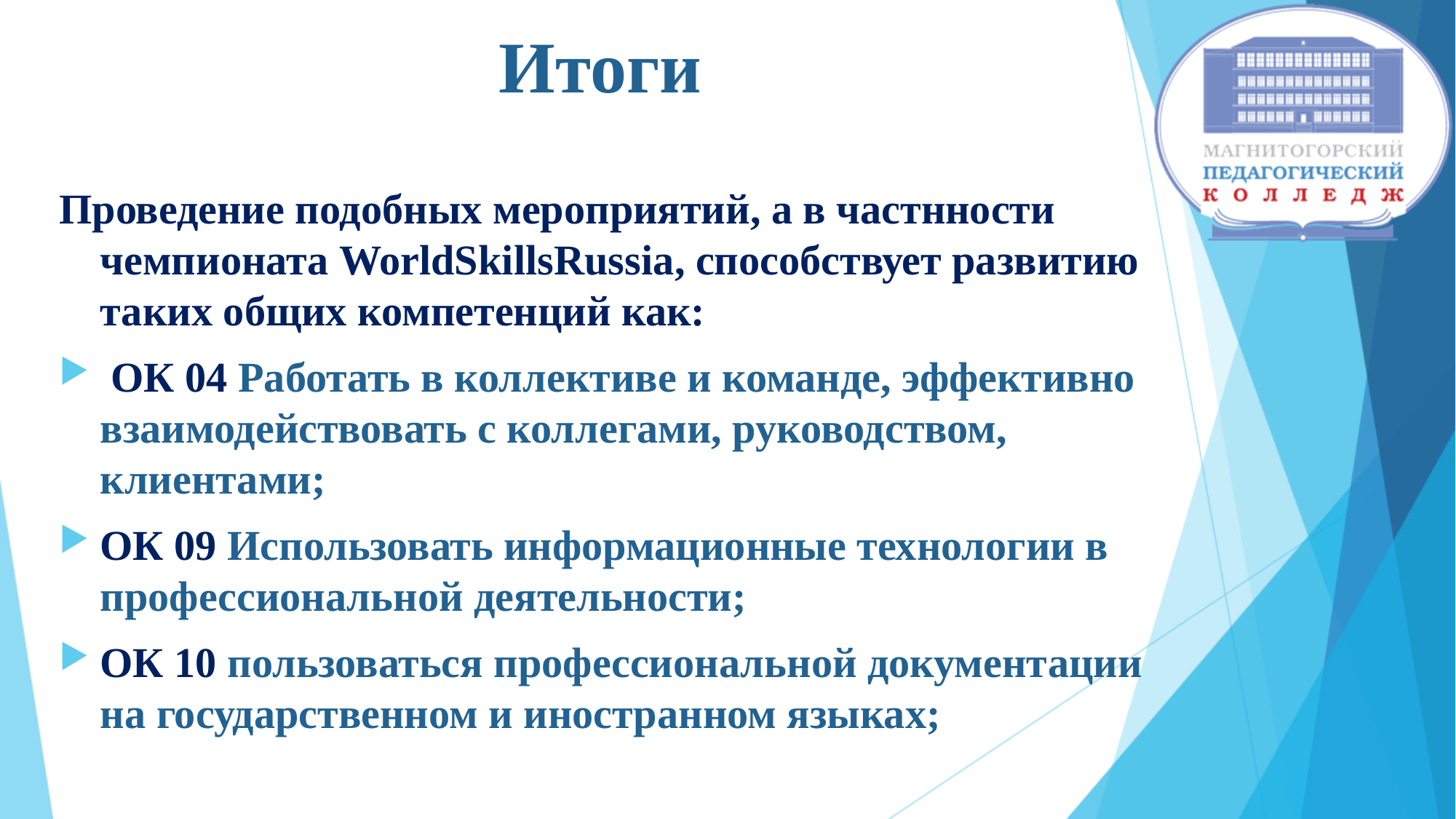

# Итоги
Проведение подобных мероприятий, а в частнности чемпионата WorldSkillsRussia, способствует развитию таких общих компетенций как:
 ОК 04 Работать в коллективе и команде, эффективно взаимодействовать с коллегами, руководством, клиентами;
ОК 09 Использовать информационные технологии в профессиональной деятельности;
ОК 10 пользоваться профессиональной документации на государственном и иностранном языках;